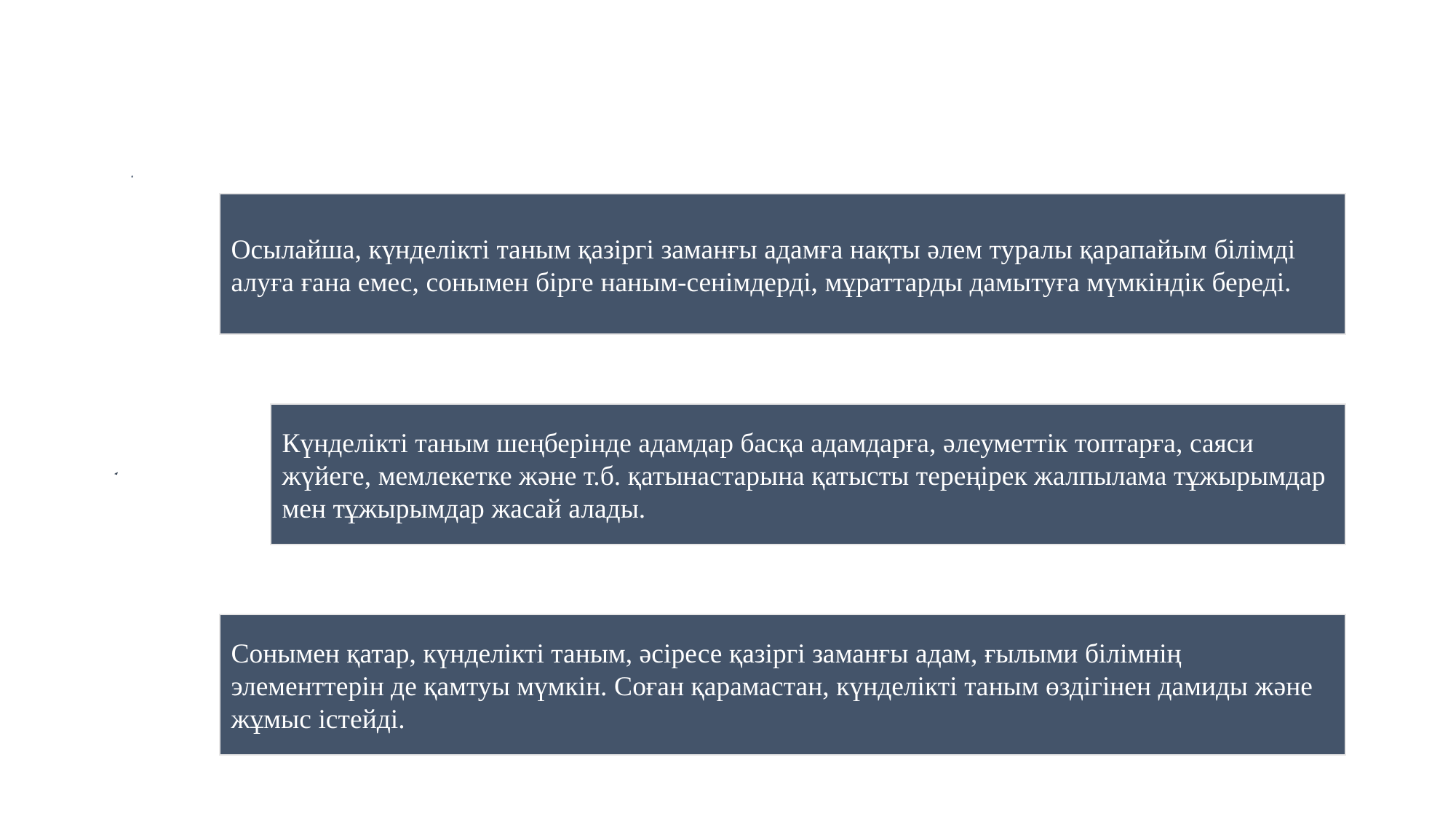

Осылайша, күнделікті таным қазіргі заманғы адамға нақты әлем туралы қарапайым білімді алуға ғана емес, сонымен бірге наным-сенімдерді, мұраттарды дамытуға мүмкіндік береді.
Күнделікті таным шеңберінде адамдар басқа адамдарға, әлеуметтік топтарға, саяси жүйеге, мемлекетке және т.б. қатынастарына қатысты тереңірек жалпылама тұжырымдар мен тұжырымдар жасай алады.
Сонымен қатар, күнделікті таным, әсіресе қазіргі заманғы адам, ғылыми білімнің элементтерін де қамтуы мүмкін. Соған қарамастан, күнделікті таным өздігінен дамиды және жұмыс істейді.